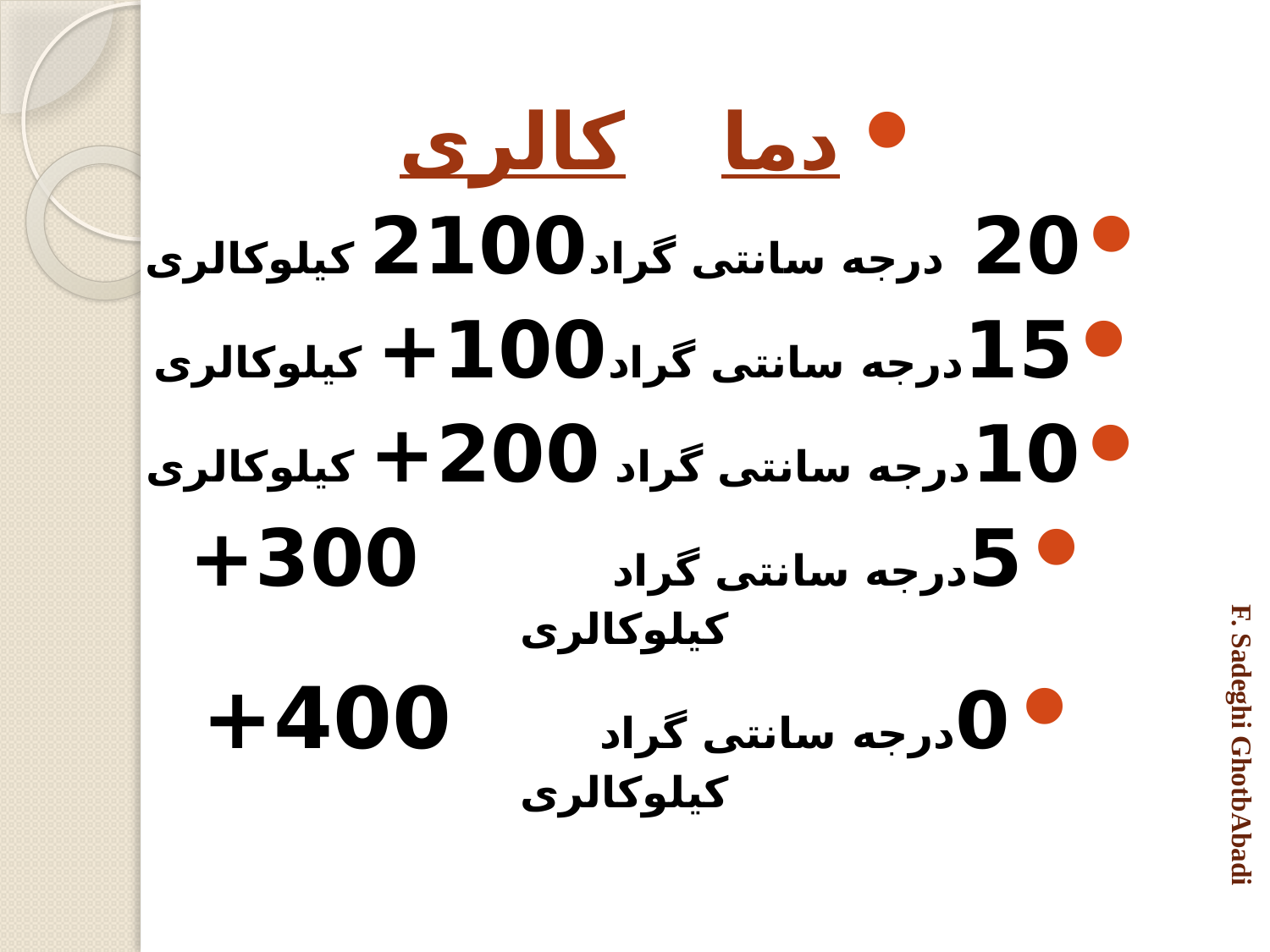

دما					کالری
20 درجه سانتی گراد	2100 کیلوکالری
15درجه سانتی گراد	100+ کیلوکالری
10درجه سانتی گراد 	200+ کیلوکالری
5درجه سانتی گراد	             300+ کیلوکالری
0درجه سانتی گراد	          400+ کیلوکالری